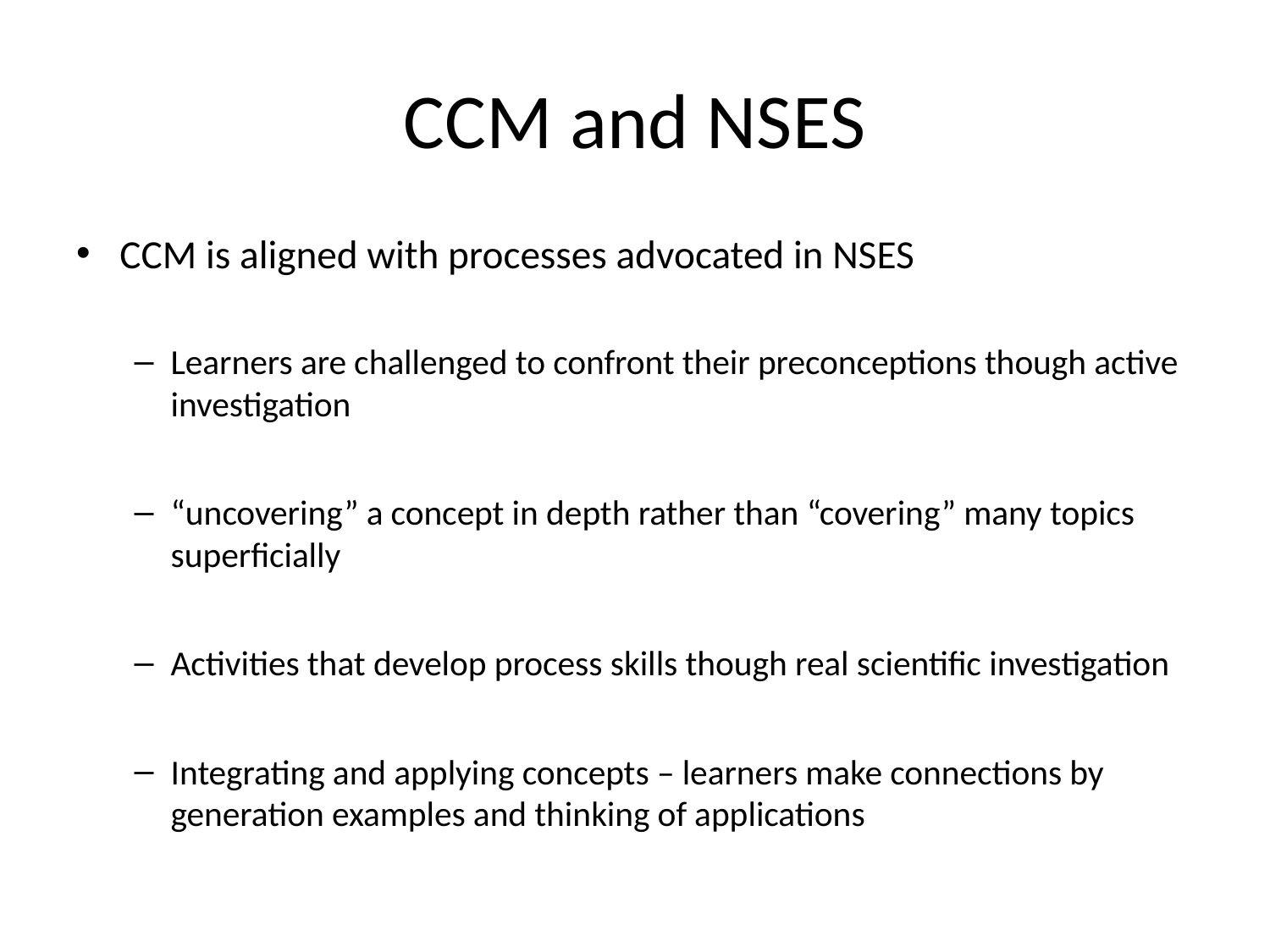

# CCM and NSES
CCM is aligned with processes advocated in NSES

Learners are challenged to confront their preconceptions though active investigation

“uncovering” a concept in depth rather than “covering” many topics superficially

Activities that develop process skills though real scientific investigation

Integrating and applying concepts – learners make connections by generation examples and thinking of applications